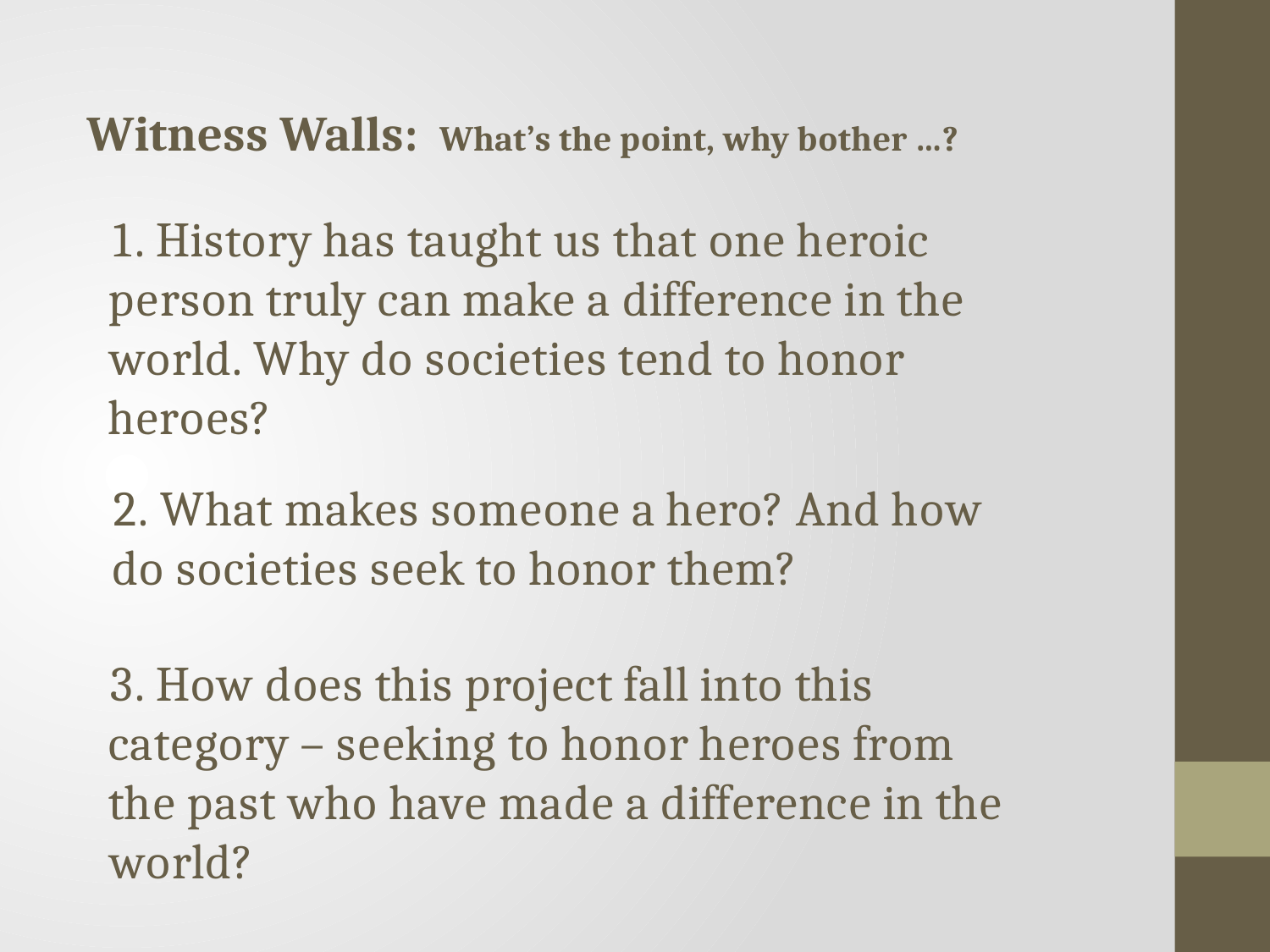

Witness Walls:  What’s the point, why bother …?
1. History has taught us that one heroic person truly can make a difference in the world. Why do societies tend to honor heroes?
2. What makes someone a hero? And how do societies seek to honor them?
3. How does this project fall into this category – seeking to honor heroes from the past who have made a difference in the world?